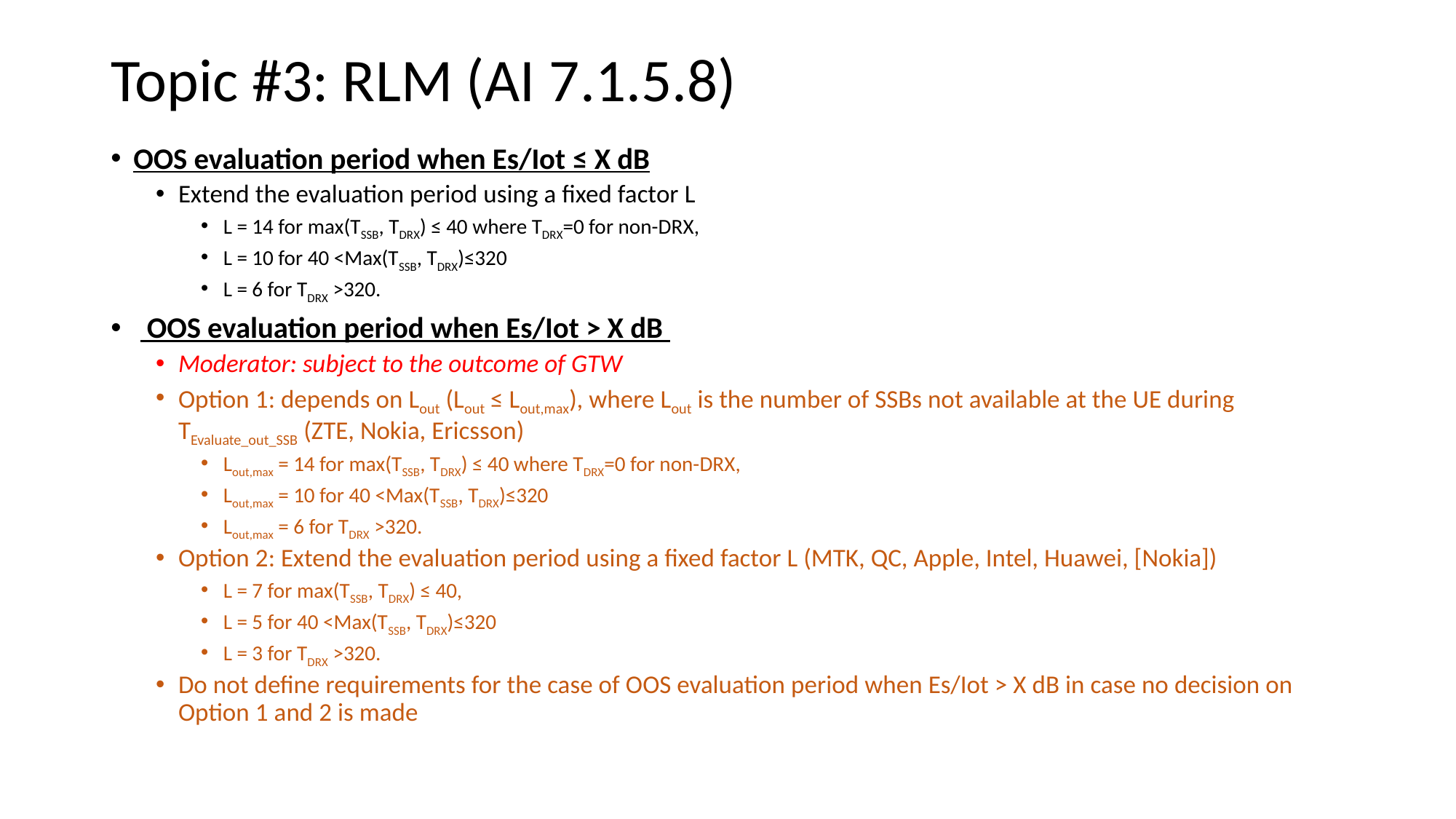

# Topic #3: RLM (AI 7.1.5.8)
OOS evaluation period when Es/Iot ≤ X dB
Extend the evaluation period using a fixed factor L
L = 14 for max(TSSB, TDRX) ≤ 40 where TDRX=0 for non-DRX,
L = 10 for 40 <Max(TSSB, TDRX)≤320
L = 6 for TDRX >320.
  OOS evaluation period when Es/Iot > X dB
Moderator: subject to the outcome of GTW
Option 1: depends on Lout (Lout ≤ Lout,max), where Lout is the number of SSBs not available at the UE during TEvaluate_out_SSB (ZTE, Nokia, Ericsson)
Lout,max = 14 for max(TSSB, TDRX) ≤ 40 where TDRX=0 for non-DRX,
Lout,max = 10 for 40 <Max(TSSB, TDRX)≤320
Lout,max = 6 for TDRX >320.
Option 2: Extend the evaluation period using a fixed factor L (MTK, QC, Apple, Intel, Huawei, [Nokia])
L = 7 for max(TSSB, TDRX) ≤ 40,
L = 5 for 40 <Max(TSSB, TDRX)≤320
L = 3 for TDRX >320.
Do not define requirements for the case of OOS evaluation period when Es/Iot > X dB in case no decision on Option 1 and 2 is made